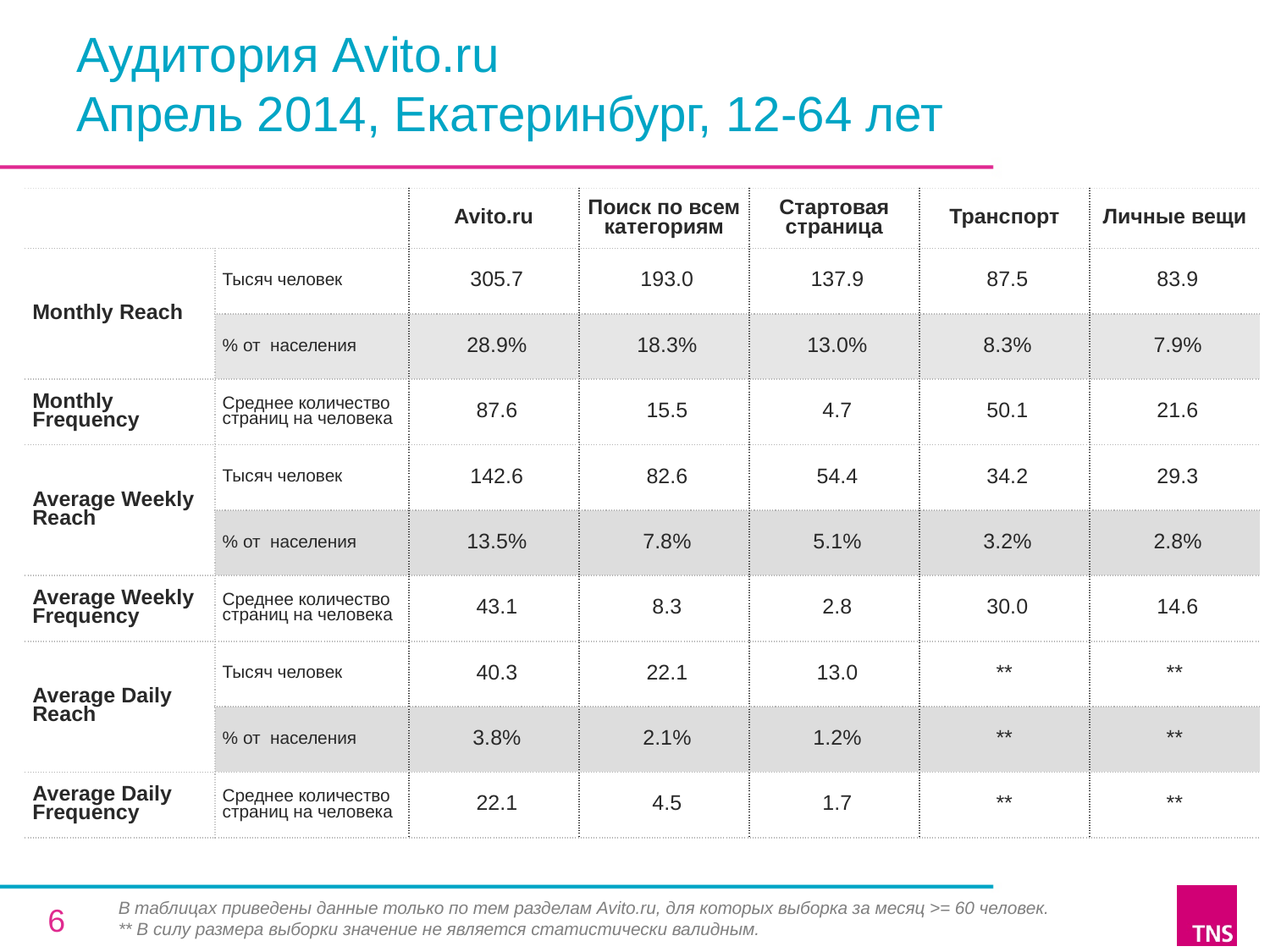

# Аудитория Avito.ru Апрель 2014, Екатеринбург, 12-64 лет
|  |  | Avito.ru | Поиск по всем категориям | Стартовая страница | Транспорт | Личные вещи |
| --- | --- | --- | --- | --- | --- | --- |
| Monthly Reach | Тысяч человек | 305.7 | 193.0 | 137.9 | 87.5 | 83.9 |
|  | % от населения | 28.9% | 18.3% | 13.0% | 8.3% | 7.9% |
| Monthly Frequency | Среднее количество страниц на человека | 87.6 | 15.5 | 4.7 | 50.1 | 21.6 |
| Average Weekly Reach | Тысяч человек | 142.6 | 82.6 | 54.4 | 34.2 | 29.3 |
|  | % от населения | 13.5% | 7.8% | 5.1% | 3.2% | 2.8% |
| Average Weekly Frequency | Среднее количество страниц на человека | 43.1 | 8.3 | 2.8 | 30.0 | 14.6 |
| Average Daily Reach | Тысяч человек | 40.3 | 22.1 | 13.0 | \*\* | \*\* |
|  | % от населения | 3.8% | 2.1% | 1.2% | \*\* | \*\* |
| Average Daily Frequency | Среднее количество страниц на человека | 22.1 | 4.5 | 1.7 | \*\* | \*\* |
В таблицах приведены данные только по тем разделам Avito.ru, для которых выборка за месяц >= 60 человек.
** В силу размера выборки значение не является статистически валидным.
6